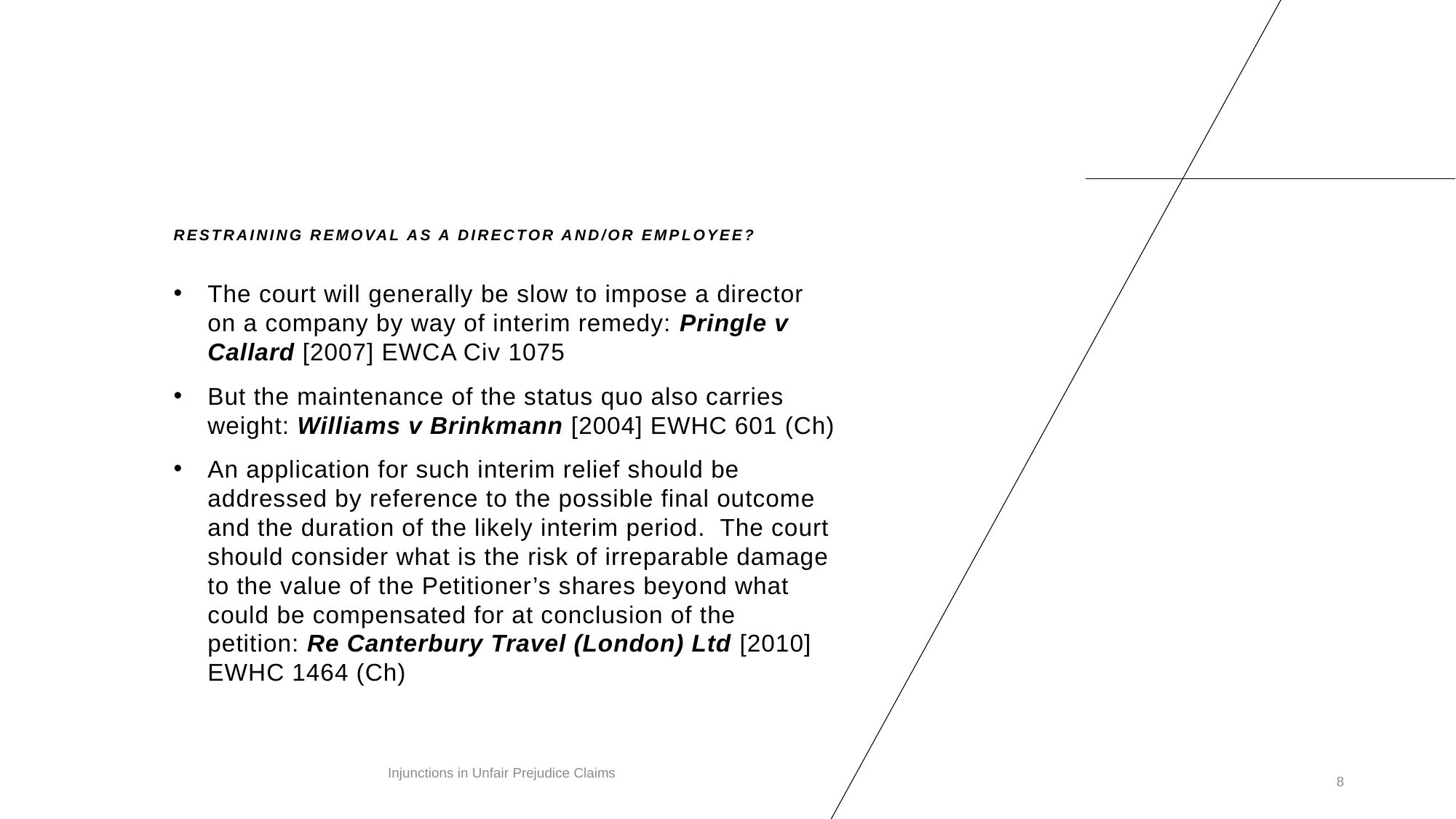

# Restraining removal as a director and/or employee?
The court will generally be slow to impose a director on a company by way of interim remedy: Pringle v Callard [2007] EWCA Civ 1075
But the maintenance of the status quo also carries weight: Williams v Brinkmann [2004] EWHC 601 (Ch)
An application for such interim relief should be addressed by reference to the possible final outcome and the duration of the likely interim period.  The court should consider what is the risk of irreparable damage to the value of the Petitioner’s shares beyond what could be compensated for at conclusion of the petition: Re Canterbury Travel (London) Ltd [2010] EWHC 1464 (Ch)

Injunctions in Unfair Prejudice Claims

8